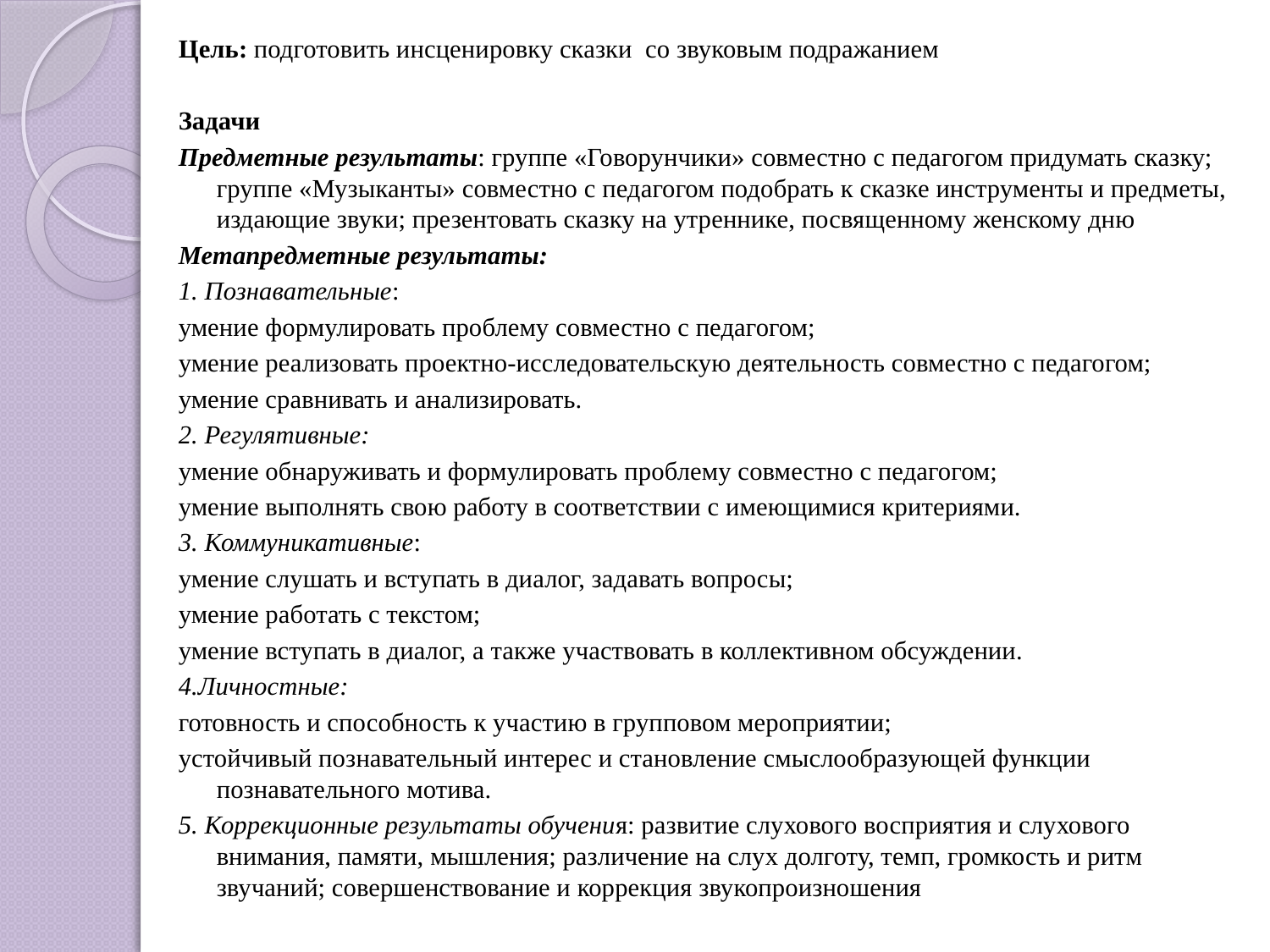

Цель: подготовить инсценировку сказки  со звуковым подражанием

Задачи
Предметные результаты: группе «Говорунчики» совместно с педагогом придумать сказку; группе «Музыканты» совместно с педагогом подобрать к сказке инструменты и предметы, издающие звуки; презентовать сказку на утреннике, посвященному женскому дню
Метапредметные результаты:
1. Познавательные:
умение формулировать проблему совместно с педагогом;
умение реализовать проектно-исследовательскую деятельность совместно с педагогом;
умение сравнивать и анализировать.
2. Регулятивные:
умение обнаруживать и формулировать проблему совместно с педагогом;
умение выполнять свою работу в соответствии с имеющимися критериями.
3. Коммуникативные:
умение слушать и вступать в диалог, задавать вопросы;
умение работать с текстом;
умение вступать в диалог, а также участвовать в коллективном обсуждении.
4.Личностные:
готовность и способность к участию в групповом мероприятии;
устойчивый познавательный интерес и становление смыслообразующей функции познавательного мотива.
5. Коррекционные результаты обучения: развитие слухового восприятия и слухового внимания, памяти, мышления; различение на слух долготу, темп, громкость и ритм звучаний; совершенствование и коррекция звукопроизношения